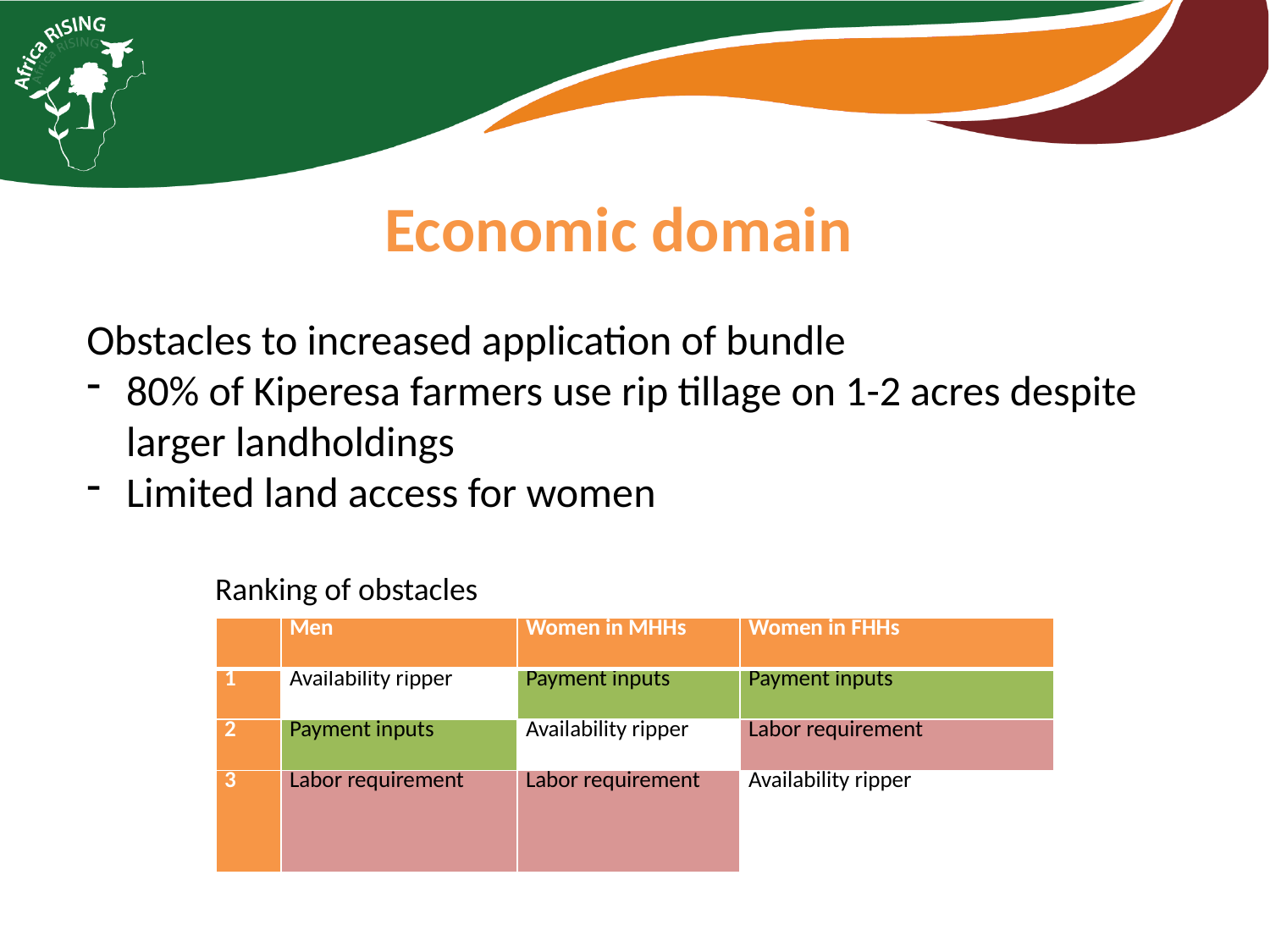

# Economic domain
Obstacles to increased application of bundle
80% of Kiperesa farmers use rip tillage on 1-2 acres despite larger landholdings
Limited land access for women
Ranking of obstacles
|  | Men | Women in MHHs | Women in FHHs |
| --- | --- | --- | --- |
| 1 | Availability ripper | Payment inputs | Payment inputs |
| 2 | Payment inputs | Availability ripper | Labor requirement |
| 3 | Labor requirement | Labor requirement | Availability ripper |